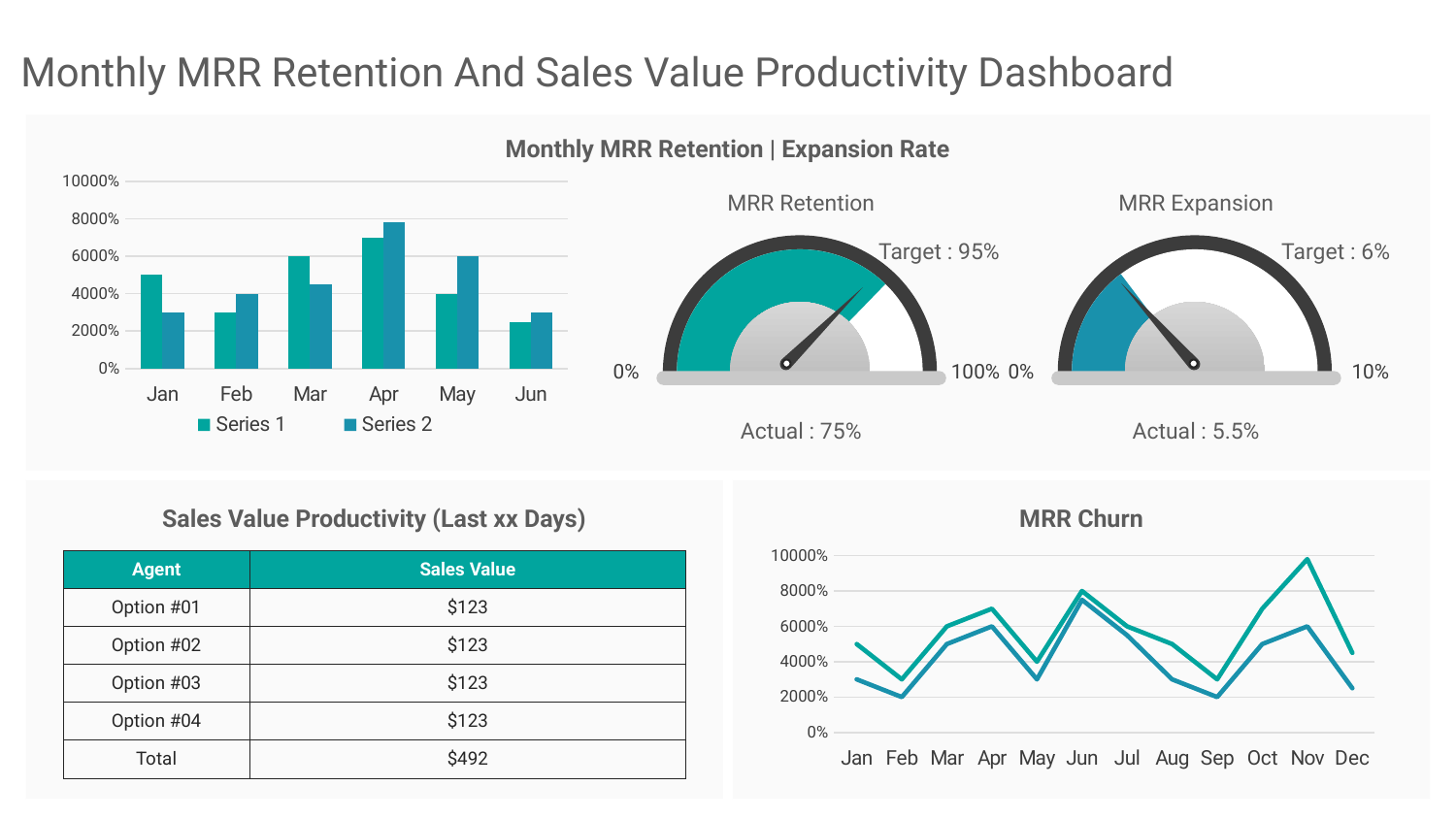

# Monthly MRR Retention And Sales Value Productivity Dashboard

Monthly MRR Retention | Expansion Rate

### Chart

| Category | Series 1 | Series 2 |
|---|---|---|
| Jan | 50.0 | 30.0 |
| Feb | 30.0 | 40.0 |
| Mar | 60.0 | 45.0 |
| Apr | 70.0 | 78.0 |
| May | 40.0 | 60.0 |
| Jun | 25.0 | 30.0 |
MRR Retention
MRR Expansion

Target : 95%
Target : 6%

0%
100%
0%
10%
Actual : 75%
Actual : 5.5%

Sales Value Productivity (Last xx Days)
MRR Churn

### Chart

| Category | Series 1 | Series 2 |
|---|---|---|
| Jan | 50.0 | 30.0 |
| Feb | 30.0 | 20.0 |
| Mar | 60.0 | 50.0 |
| Apr | 70.0 | 60.0 |
| May | 40.0 | 30.0 |
| Jun | 80.0 | 75.0 |
| Jul | 60.0 | 55.0 |
| Aug | 50.0 | 30.0 |
| Sep | 30.0 | 20.0 |
| Oct | 70.0 | 50.0 |
| Nov | 98.0 | 60.0 |
| Dec | 45.0 | 25.0 |
| Agent | Sales Value |
| --- | --- |
| Option #01 | $123 |
| Option #02 | $123 |
| Option #03 | $123 |
| Option #04 | $123 |
| Total | $492 |